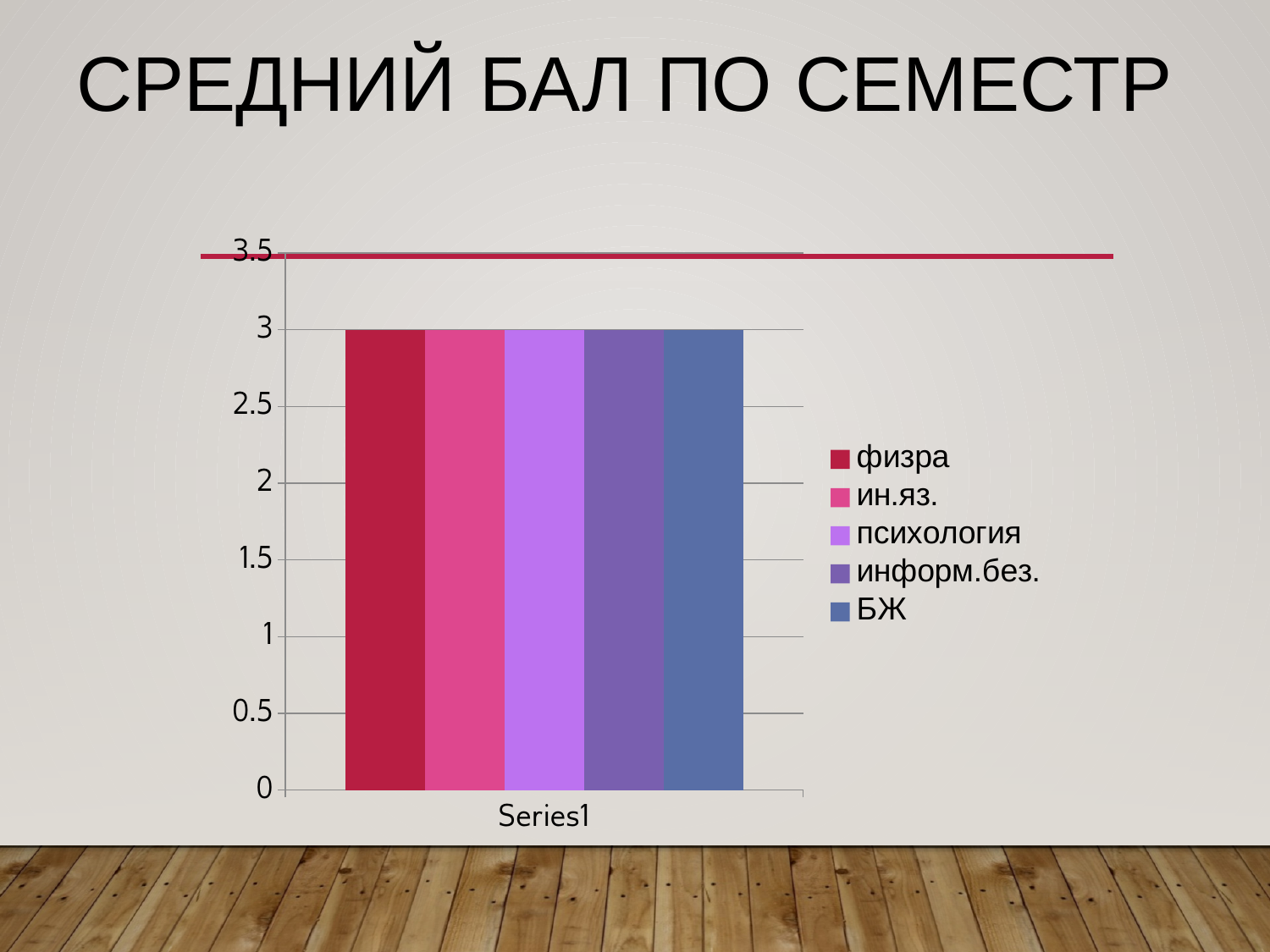

# Средний бал по семестр

### Chart

| Category | физра | ин.яз. | психология | информ.без. | БЖ |
|---|---|---|---|---|---|
|  | 3.0 | 3.0 | 3.0 | 3.0 | 3.0 |